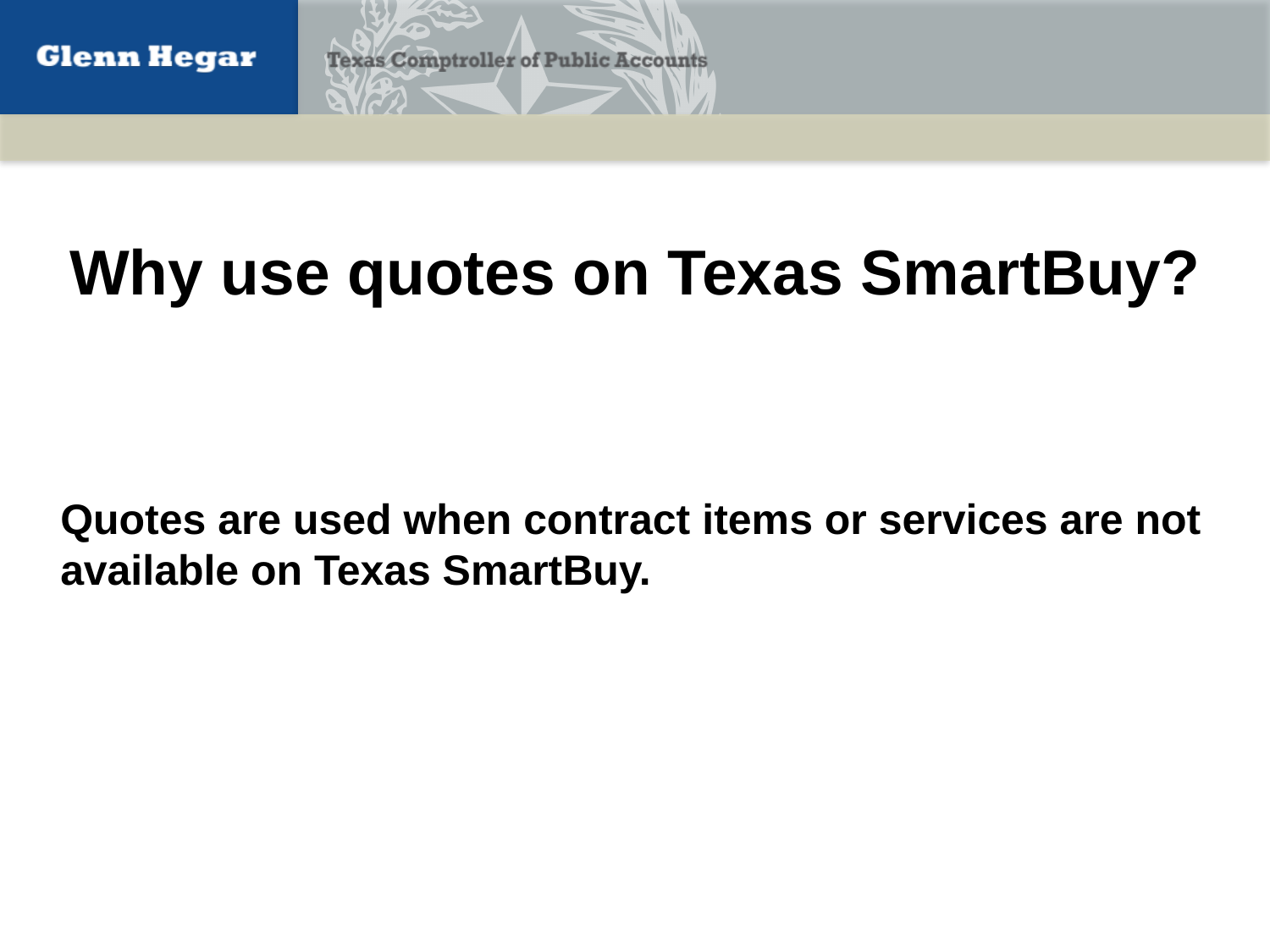

# Why use quotes on Texas SmartBuy?
Quotes are used when contract items or services are not available on Texas SmartBuy.